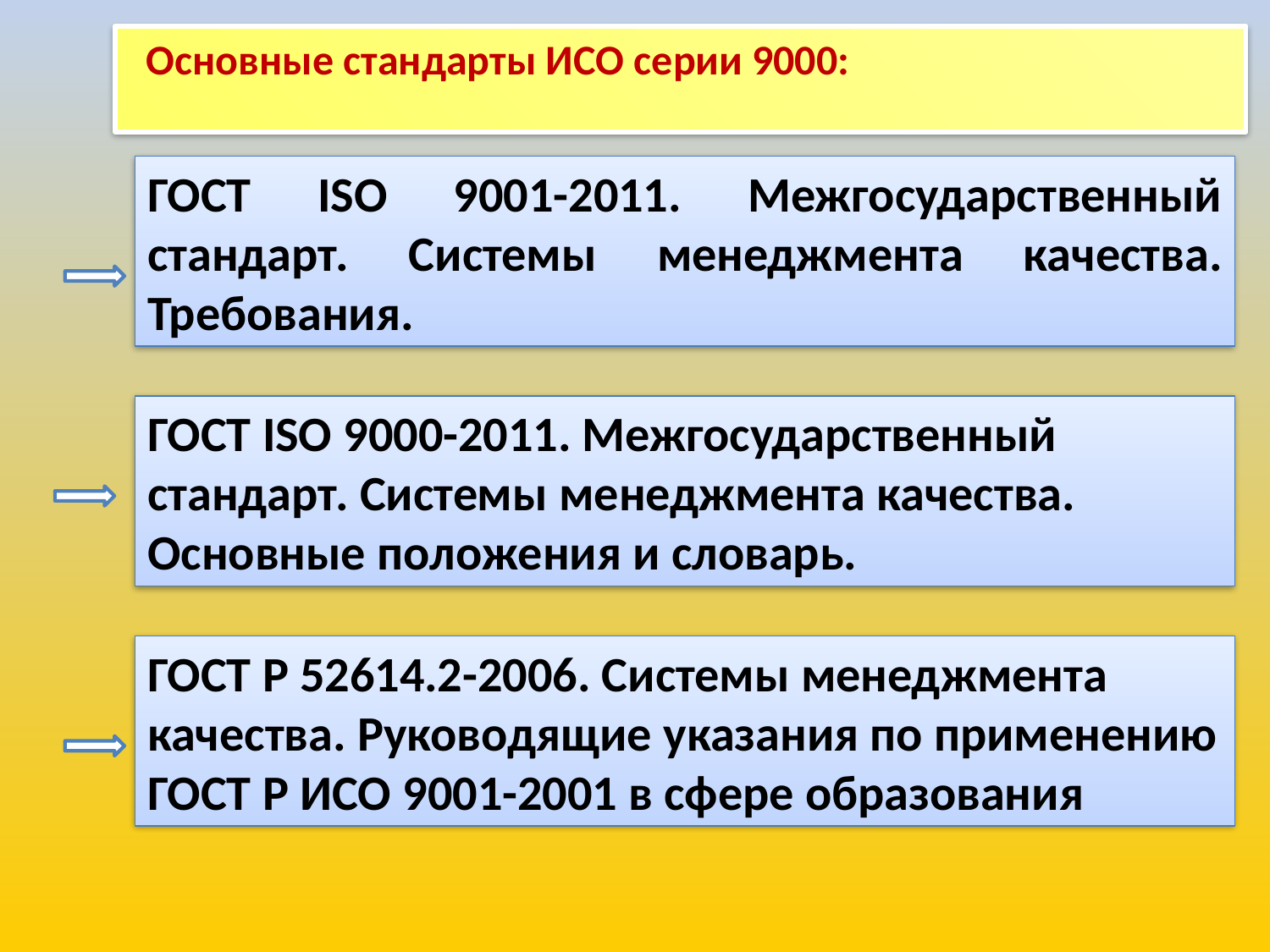

Основные стандарты ИСО серии 9000:

ГОСТ ISO 9001-2011. Межгосударственный стандарт. Системы менеджмента качества. Требования.

ГОСТ ISO 9000-2011. Межгосударственный стандарт. Системы менеджмента качества. Основные положения и словарь.

ГОСТ Р 52614.2-2006. Системы менеджмента качества. Руководящие указания по применению ГОСТ Р ИСО 9001-2001 в сфере образования